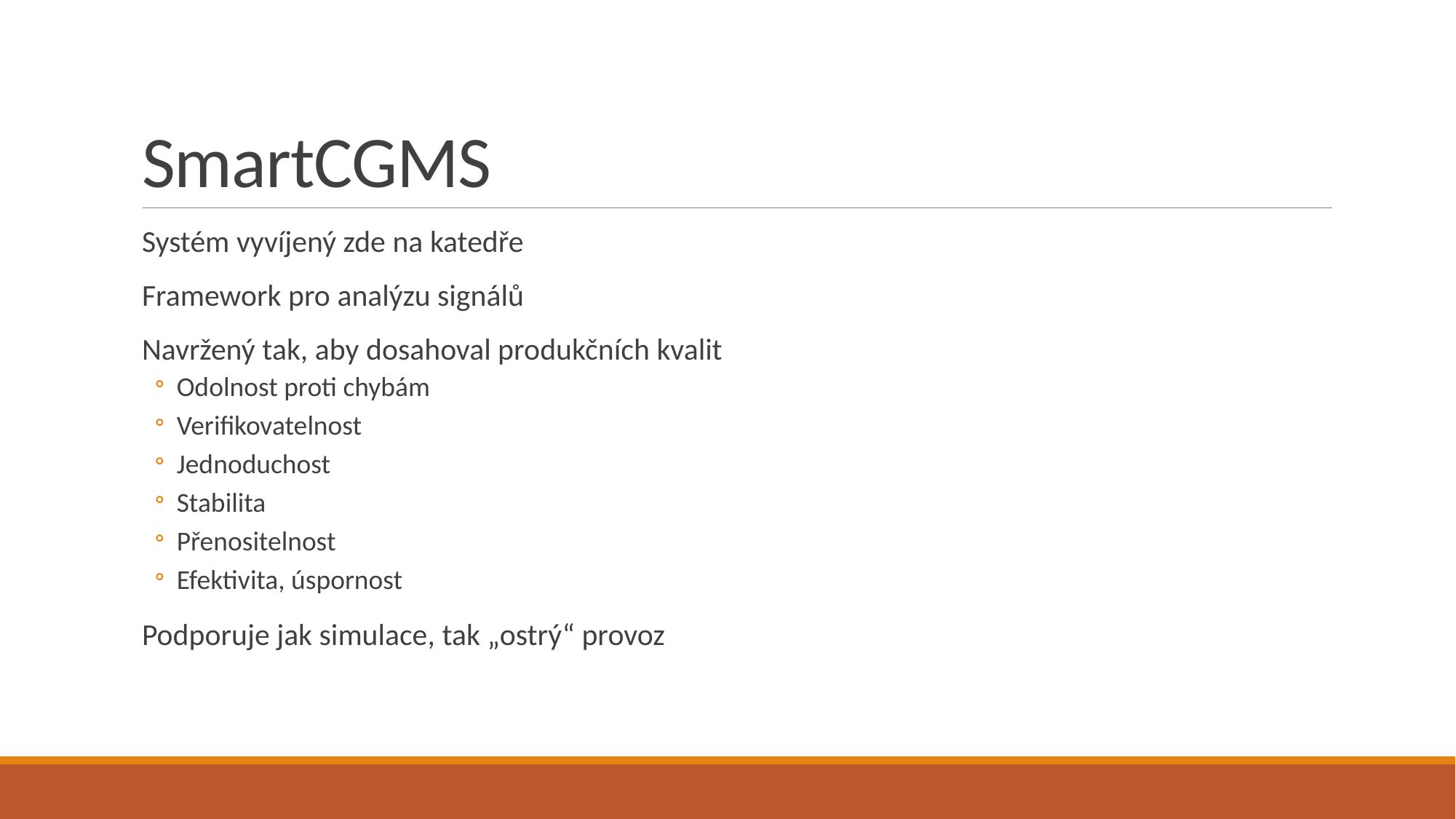

# SmartCGMS
Systém vyvíjený zde na katedře
Framework pro analýzu signálů
Navržený tak, aby dosahoval produkčních kvalit
Odolnost proti chybám
Verifikovatelnost
Jednoduchost
Stabilita
Přenositelnost
Efektivita, úspornost
Podporuje jak simulace, tak „ostrý“ provoz